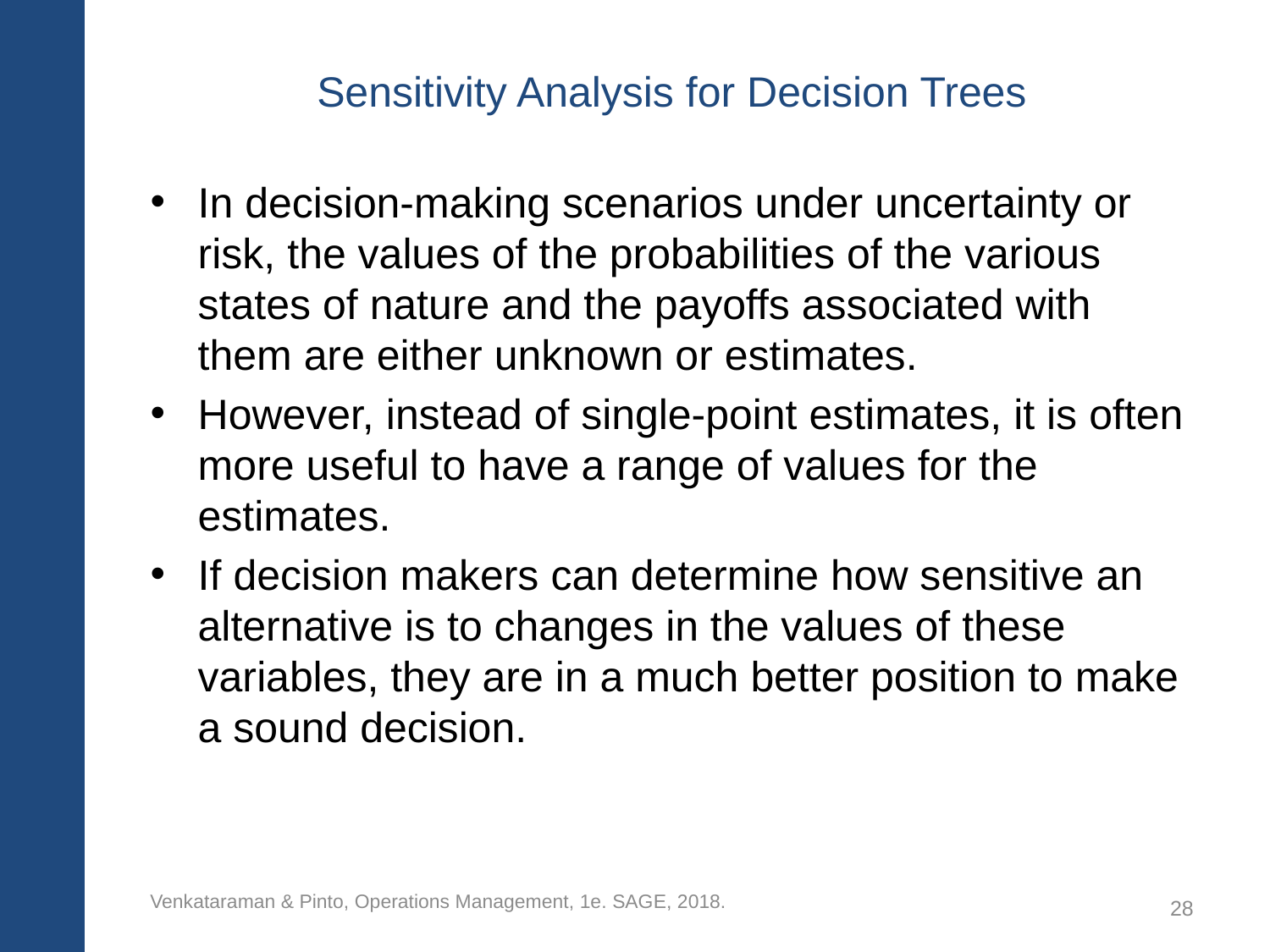

# Sensitivity Analysis for Decision Trees
In decision-making scenarios under uncertainty or risk, the values of the probabilities of the various states of nature and the payoffs associated with them are either unknown or estimates.
However, instead of single-point estimates, it is often more useful to have a range of values for the estimates.
If decision makers can determine how sensitive an alternative is to changes in the values of these variables, they are in a much better position to make a sound decision.
Venkataraman & Pinto, Operations Management, 1e. SAGE, 2018.
28